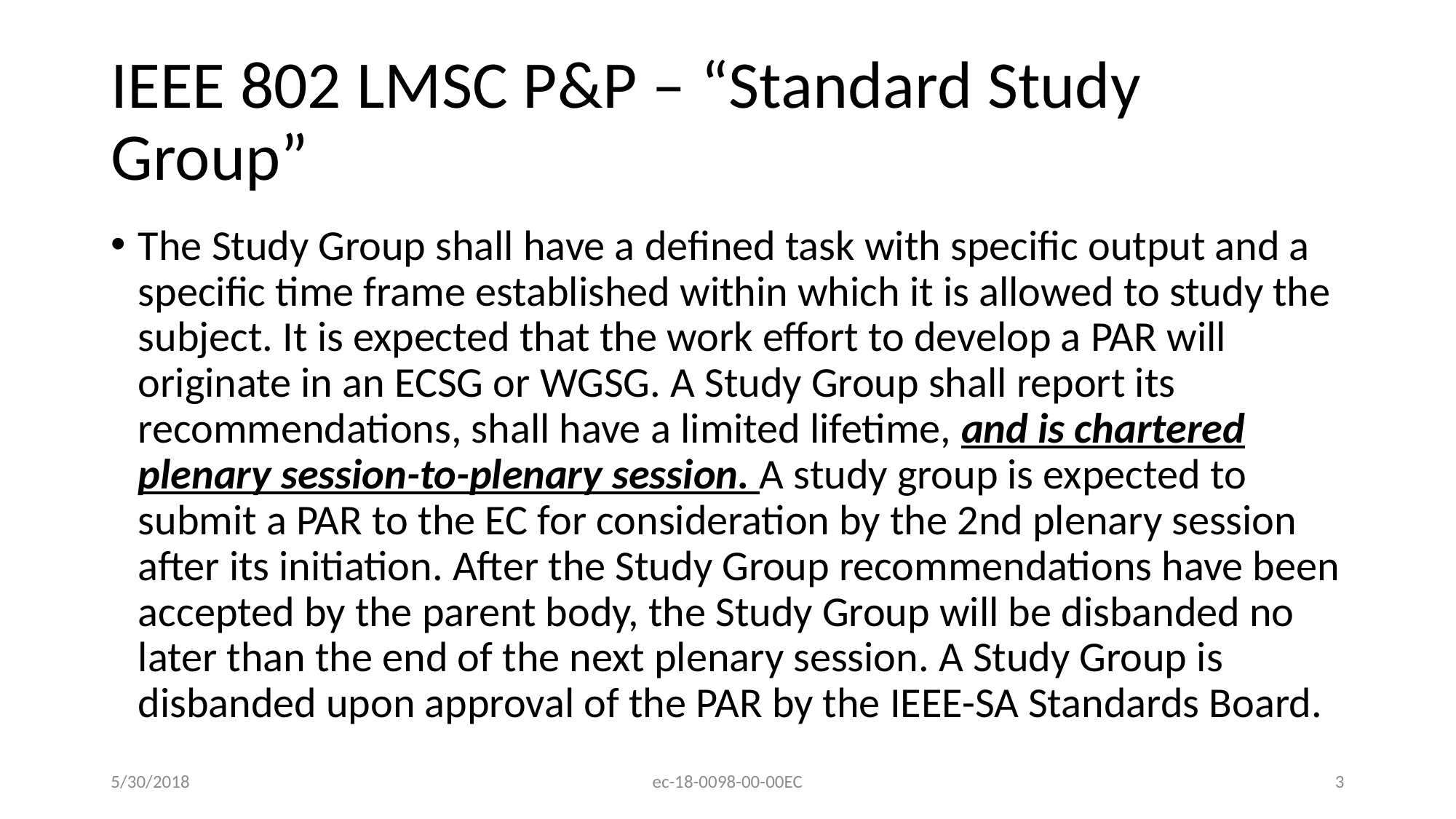

# IEEE 802 LMSC P&P – “Standard Study Group”
The Study Group shall have a defined task with specific output and a specific time frame established within which it is allowed to study the subject. It is expected that the work effort to develop a PAR will originate in an ECSG or WGSG. A Study Group shall report its recommendations, shall have a limited lifetime, and is chartered plenary session-to-plenary session. A study group is expected to submit a PAR to the EC for consideration by the 2nd plenary session after its initiation. After the Study Group recommendations have been accepted by the parent body, the Study Group will be disbanded no later than the end of the next plenary session. A Study Group is disbanded upon approval of the PAR by the IEEE-SA Standards Board.
5/30/2018
ec-18-0098-00-00EC
3